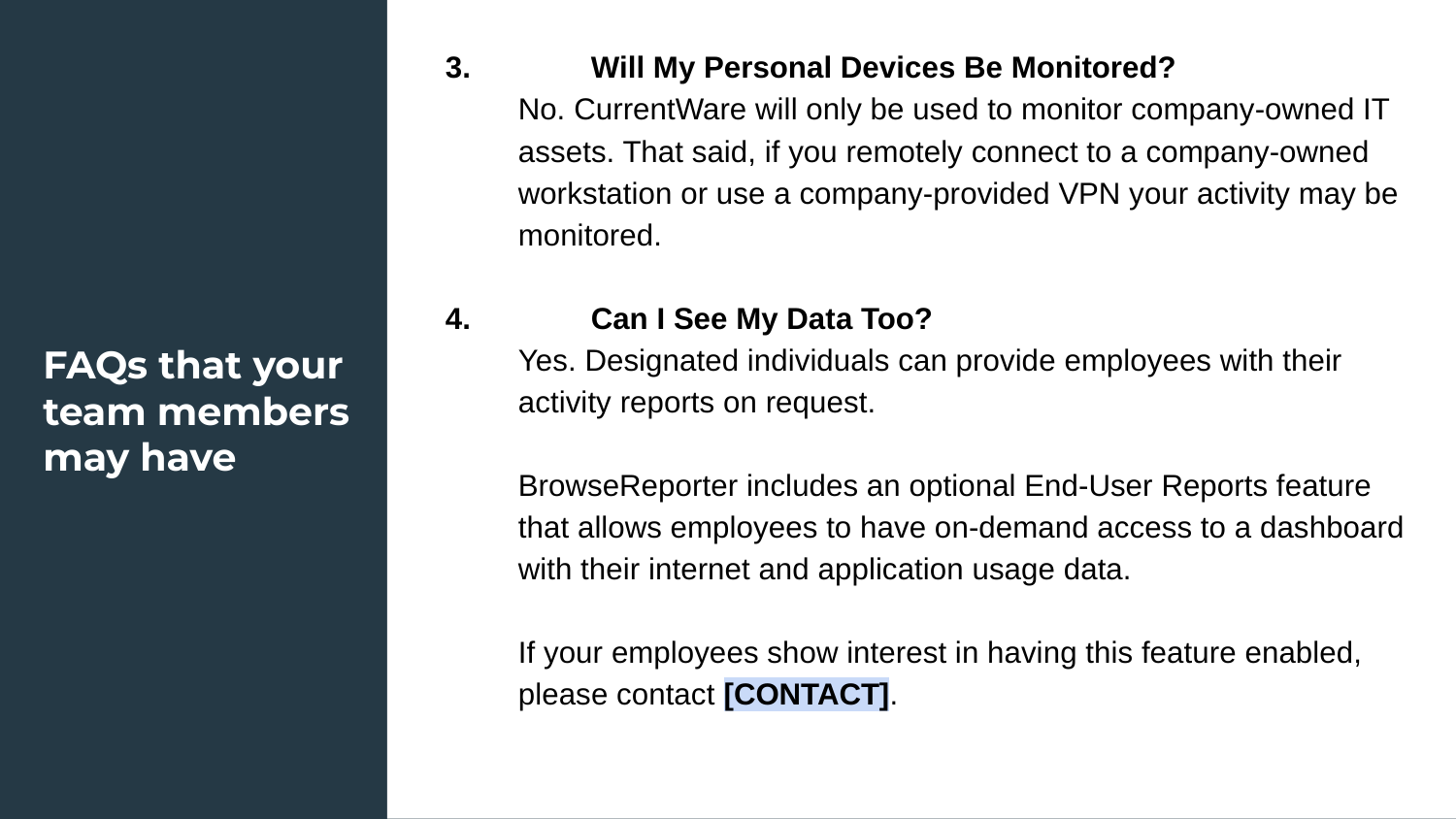

3. 	Will My Personal Devices Be Monitored?
No. CurrentWare will only be used to monitor company-owned IT assets. That said, if you remotely connect to a company-owned workstation or use a company-provided VPN your activity may be monitored.
4. 	Can I See My Data Too?
Yes. Designated individuals can provide employees with their activity reports on request.
BrowseReporter includes an optional End-User Reports feature that allows employees to have on-demand access to a dashboard with their internet and application usage data.

If your employees show interest in having this feature enabled, please contact [CONTACT].
FAQs that your team members may have